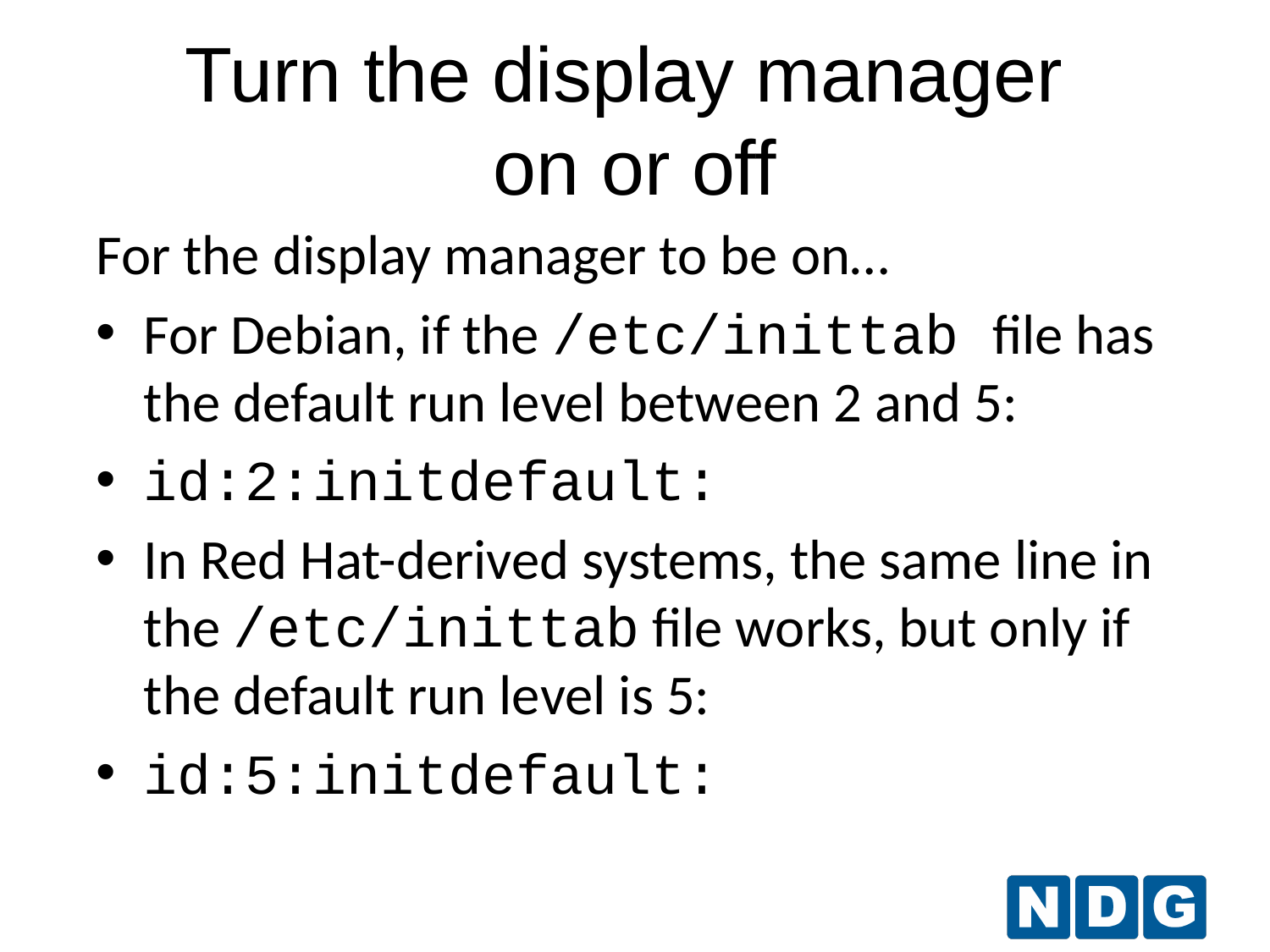

# Turn the display manager on or off
For the display manager to be on…
For Debian, if the /etc/inittab file has the default run level between 2 and 5:
id:2:initdefault:
In Red Hat-derived systems, the same line in the /etc/inittab file works, but only if the default run level is 5:
id:5:initdefault: